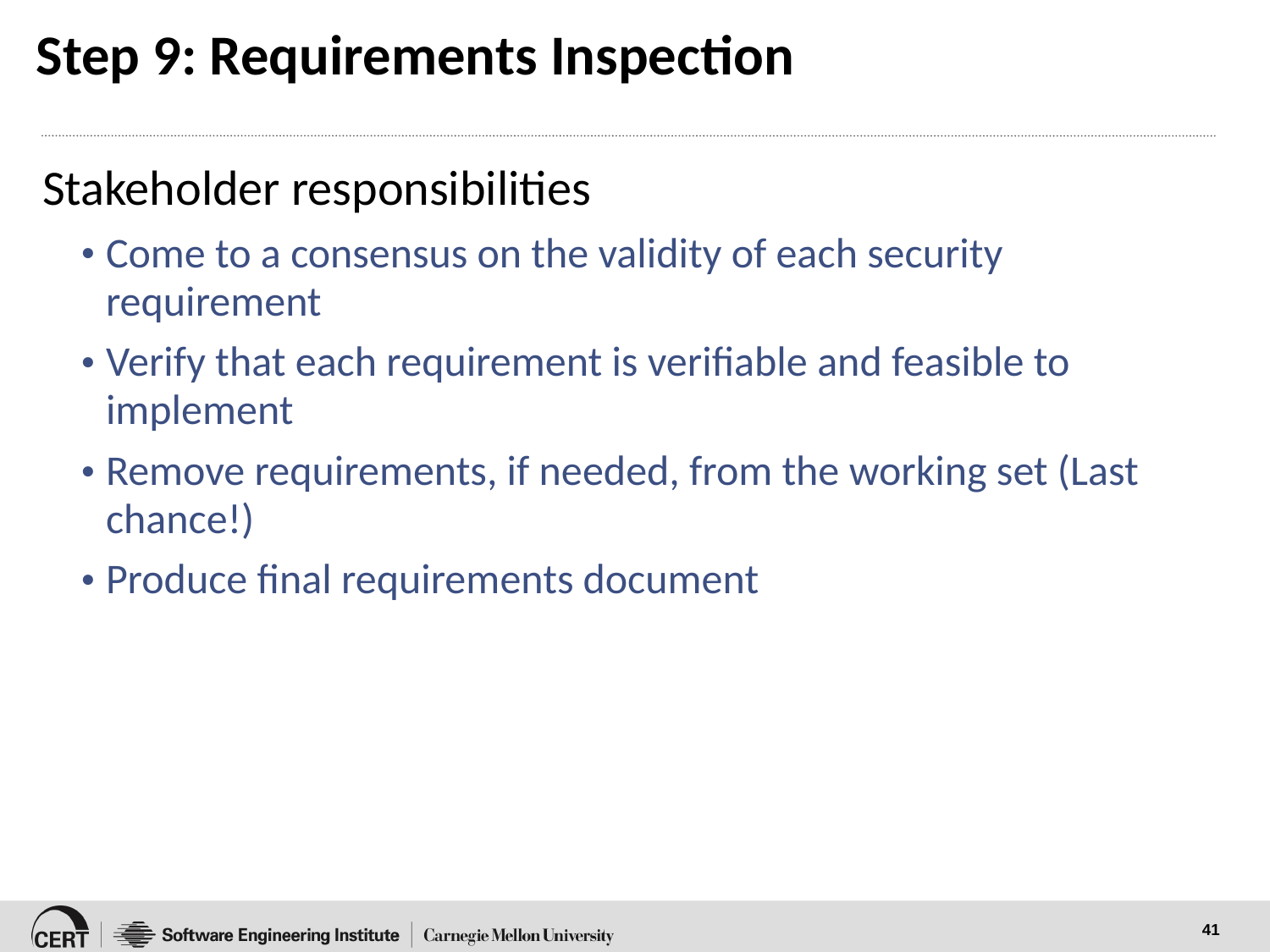

# Step 9: Requirements Inspection
Stakeholder responsibilities
Come to a consensus on the validity of each security requirement
Verify that each requirement is verifiable and feasible to implement
Remove requirements, if needed, from the working set (Last chance!)
Produce final requirements document